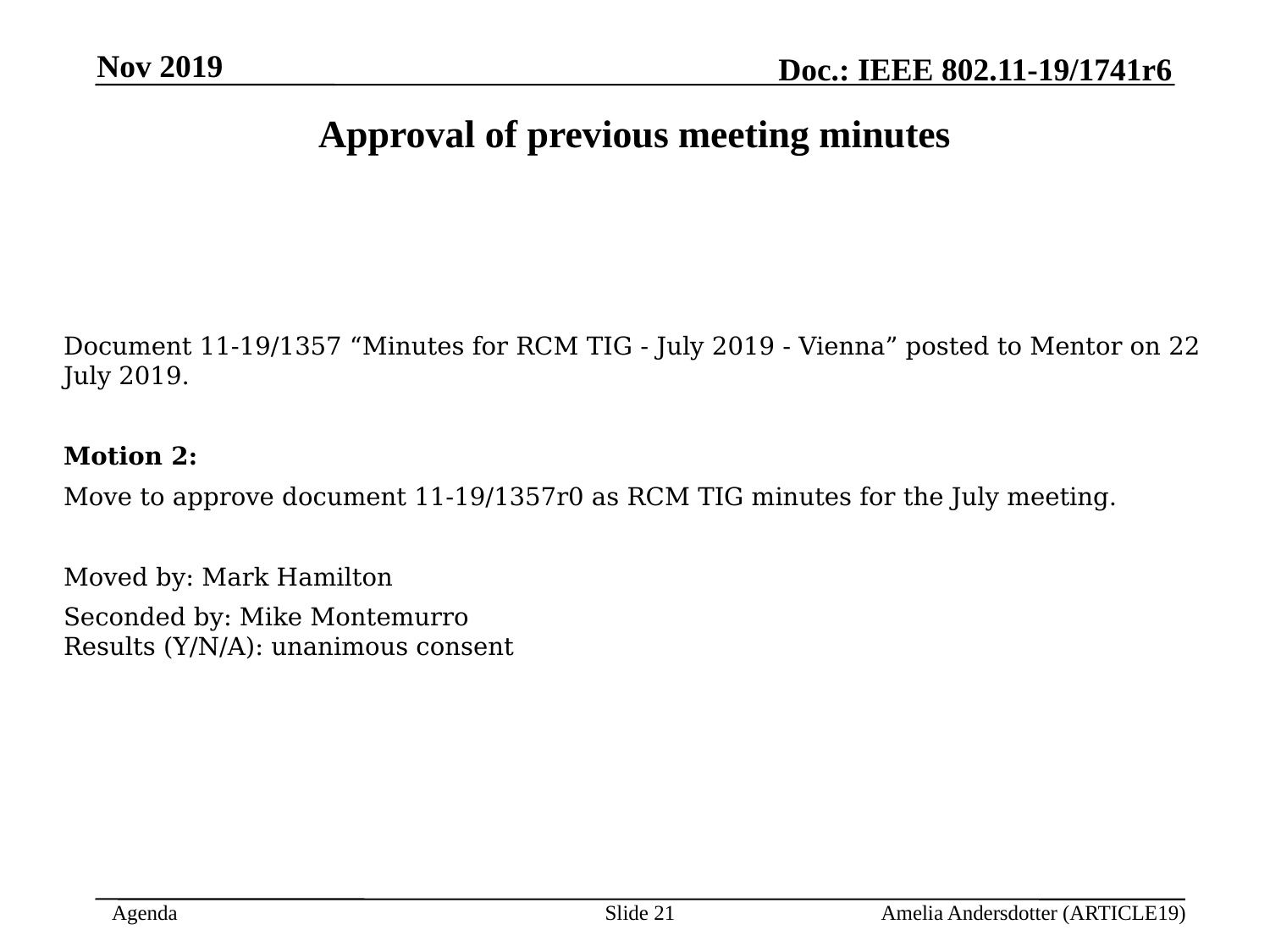

Nov 2019
Approval of previous meeting minutes

Document 11-19/1357 “Minutes for RCM TIG - July 2019 - Vienna” posted to Mentor on 22 July 2019.

Motion 2:
Move to approve document 11-19/1357r0 as RCM TIG minutes for the July meeting.

Moved by: Mark Hamilton
Seconded by: Mike Montemurro
Results (Y/N/A): unanimous consent
Slide 21
Amelia Andersdotter (ARTICLE19)